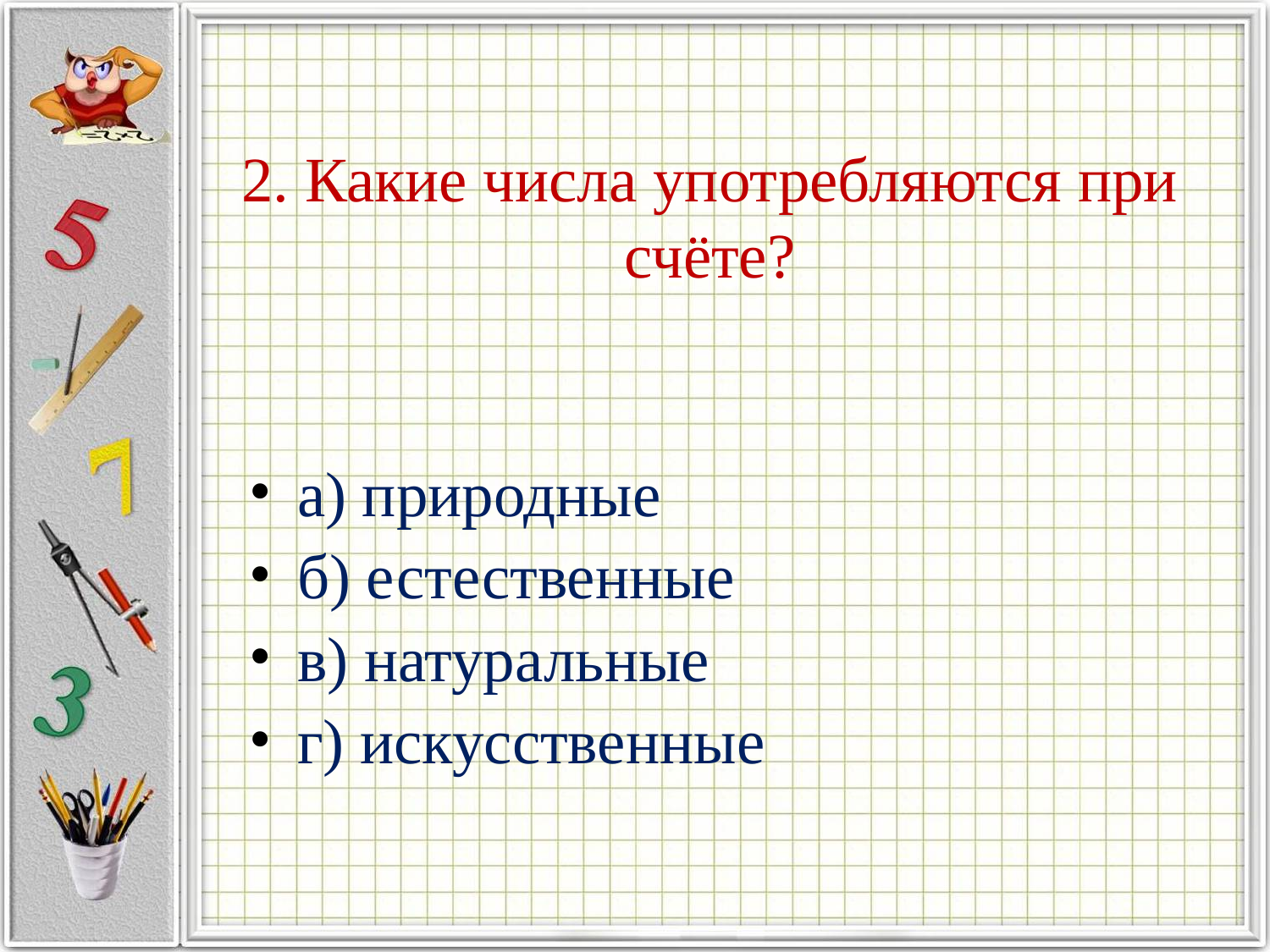

# 2. Какие числа употребляются при счёте?
а) природные
б) естественные
в) натуральные
г) искусственные